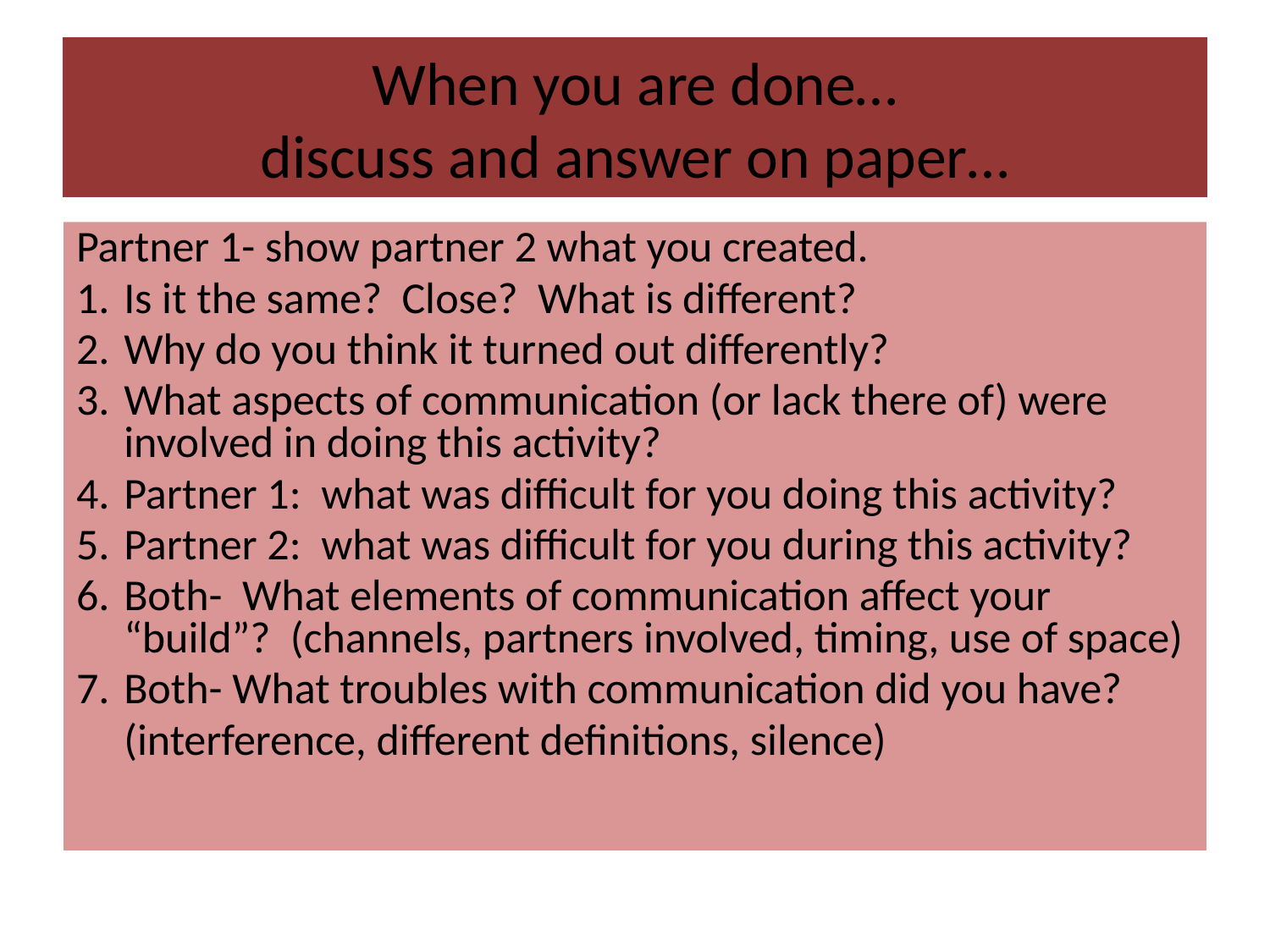

# When you are done… discuss and answer on paper…
Partner 1- show partner 2 what you created.
Is it the same?  Close?  What is different?
Why do you think it turned out differently?
What aspects of communication (or lack there of) were involved in doing this activity?
Partner 1:  what was difficult for you doing this activity?
Partner 2:  what was difficult for you during this activity?
Both-  What elements of communication affect your “build”?  (channels, partners involved, timing, use of space)
Both- What troubles with communication did you have?
	(interference, different definitions, silence)